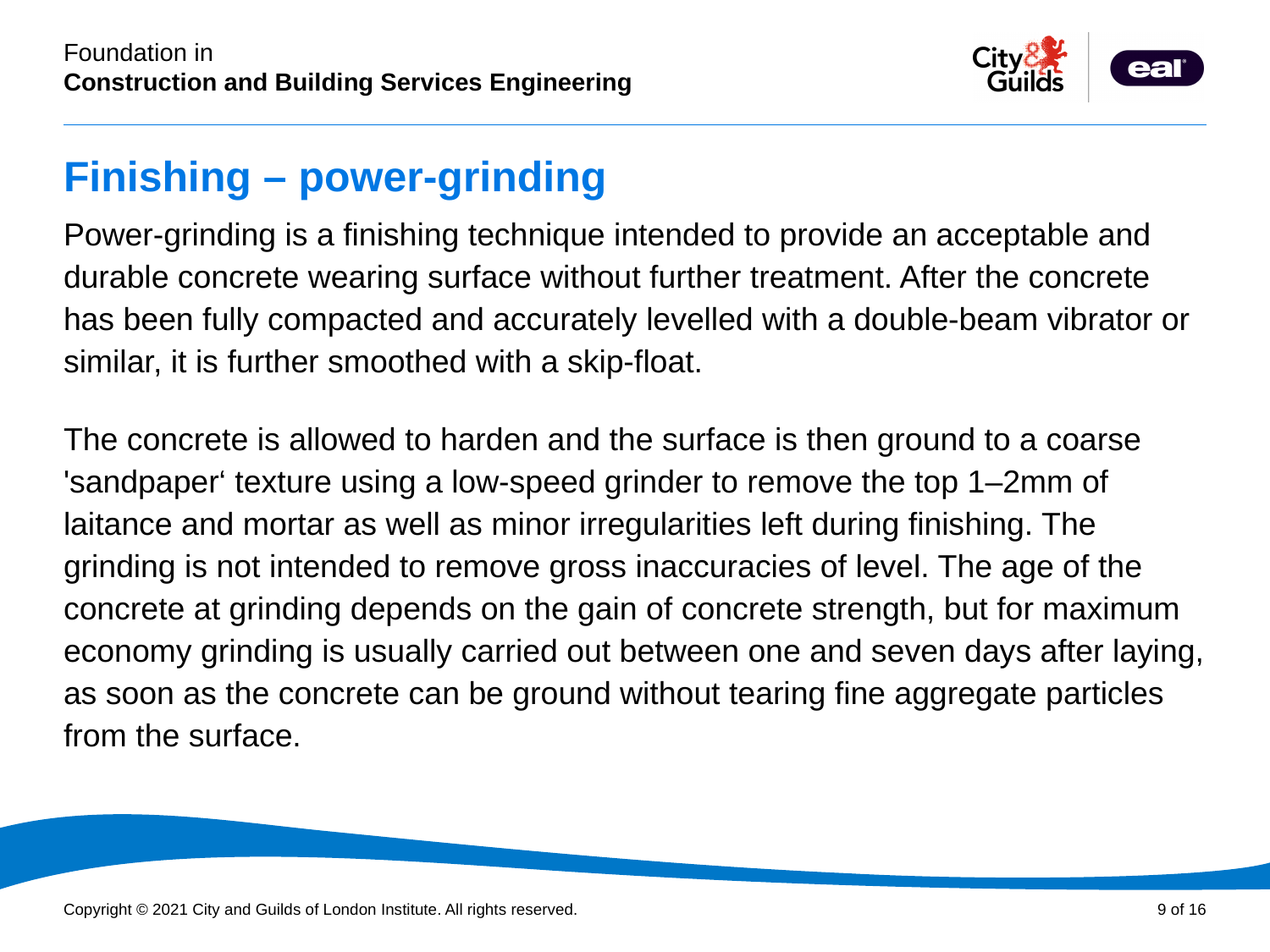

# Finishing – power-grinding
Power-grinding is a finishing technique intended to provide an acceptable and durable concrete wearing surface without further treatment. After the concrete has been fully compacted and accurately levelled with a double-beam vibrator or similar, it is further smoothed with a skip-float.
The concrete is allowed to harden and the surface is then ground to a coarse 'sandpaper‘ texture using a low-speed grinder to remove the top 1–2mm of laitance and mortar as well as minor irregularities left during finishing. The grinding is not intended to remove gross inaccuracies of level. The age of the concrete at grinding depends on the gain of concrete strength, but for maximum economy grinding is usually carried out between one and seven days after laying, as soon as the concrete can be ground without tearing fine aggregate particles from the surface.